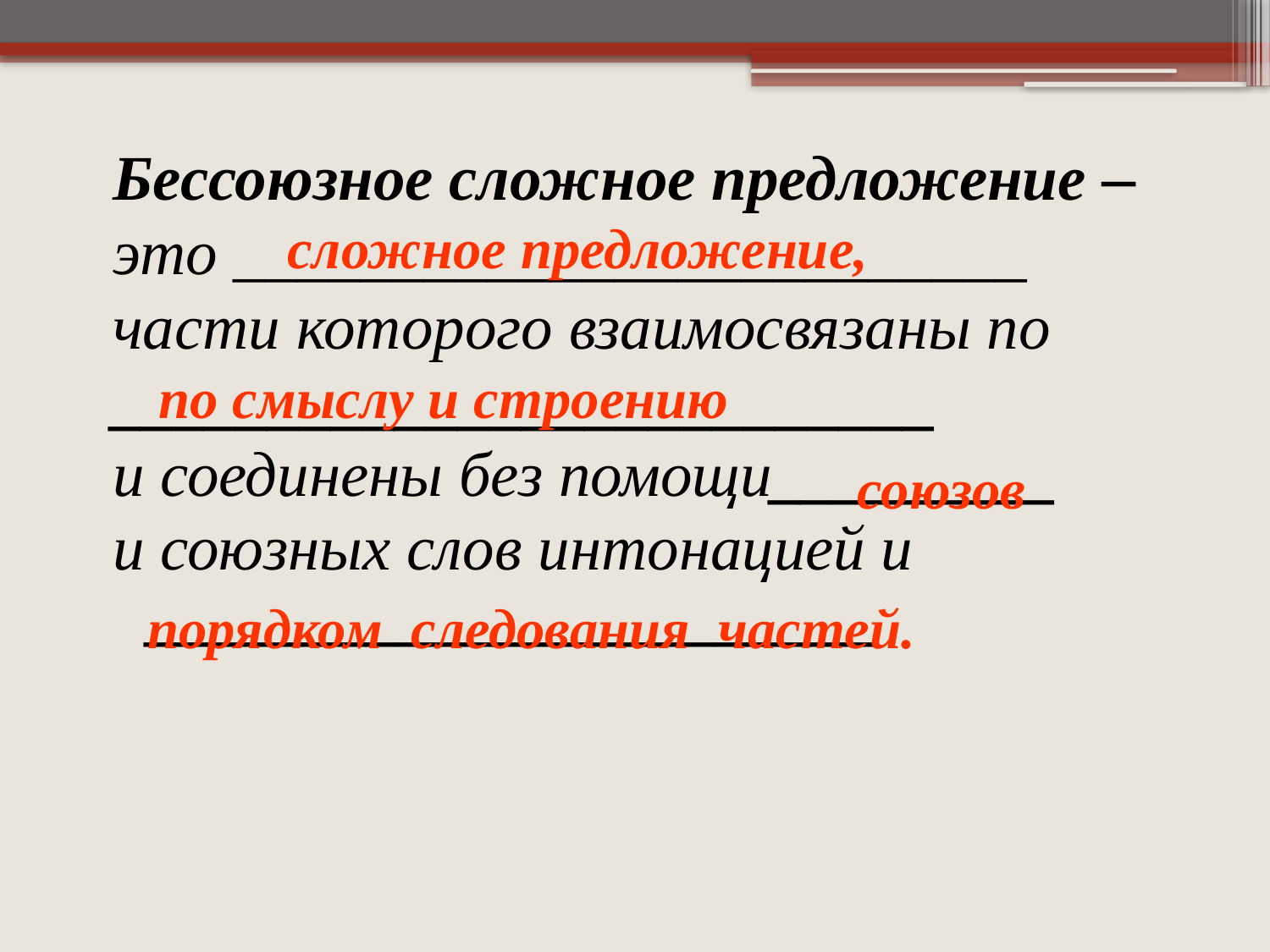

Бессоюзное сложное предложение –
это _________________________
части которого взаимосвязаны по
__________________________
и соединены без помощи_________
и союзных слов интонацией и  _______________________
сложное предложение,
  по смыслу и строению
союзов
порядком  следования  частей.